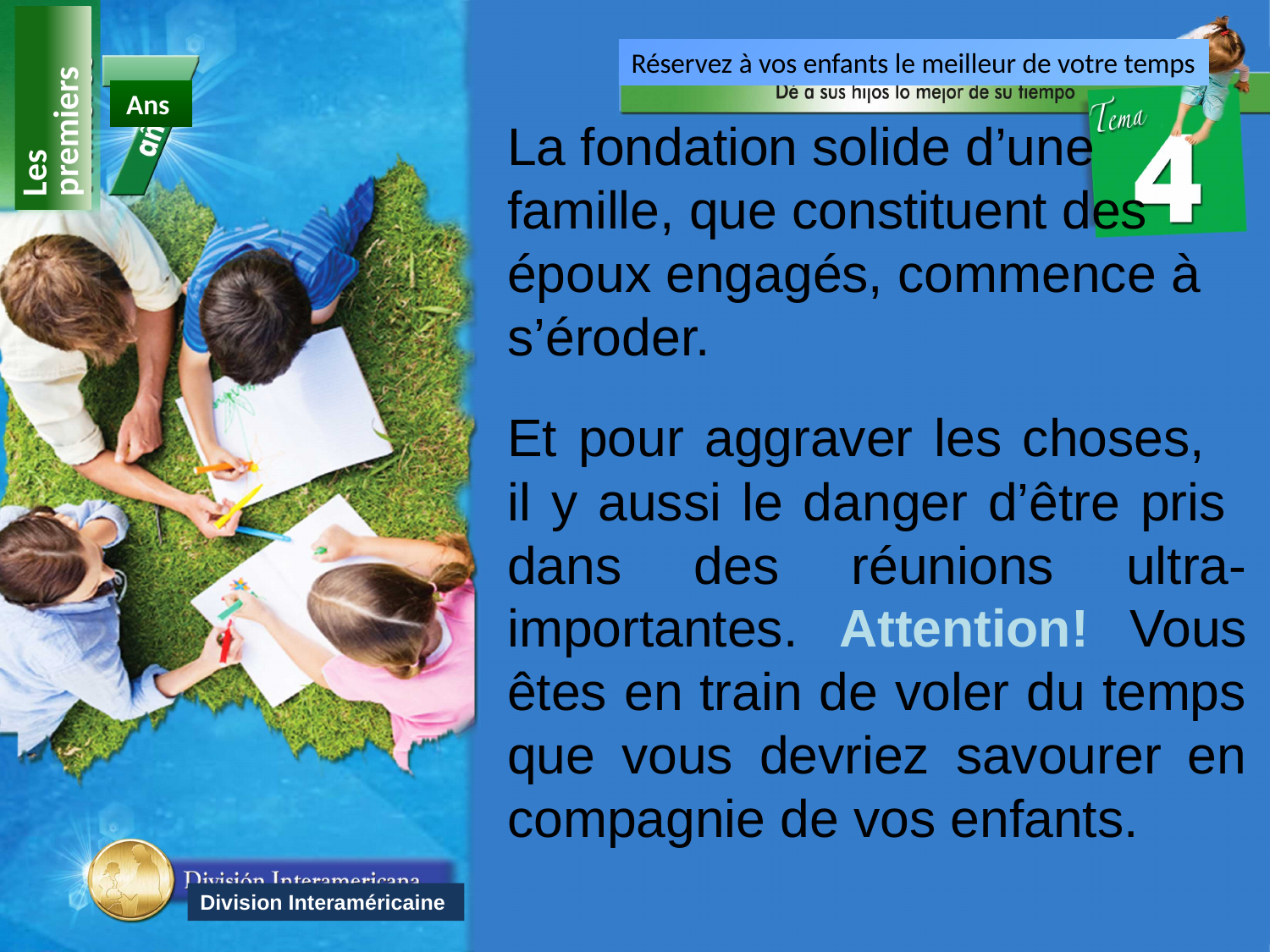

Réservez à vos enfants le meilleur de votre temps
Les premiers
Ans
La fondation solide d’une famille, que constituent des époux engagés, commence à s’éroder.

Et pour aggraver les choses,   il y aussi le danger d’être pris  dans des réunions ultra-importantes. Attention! Vous êtes en train de voler du temps que vous devriez savourer en compagnie de vos enfants.
Division Interaméricaine